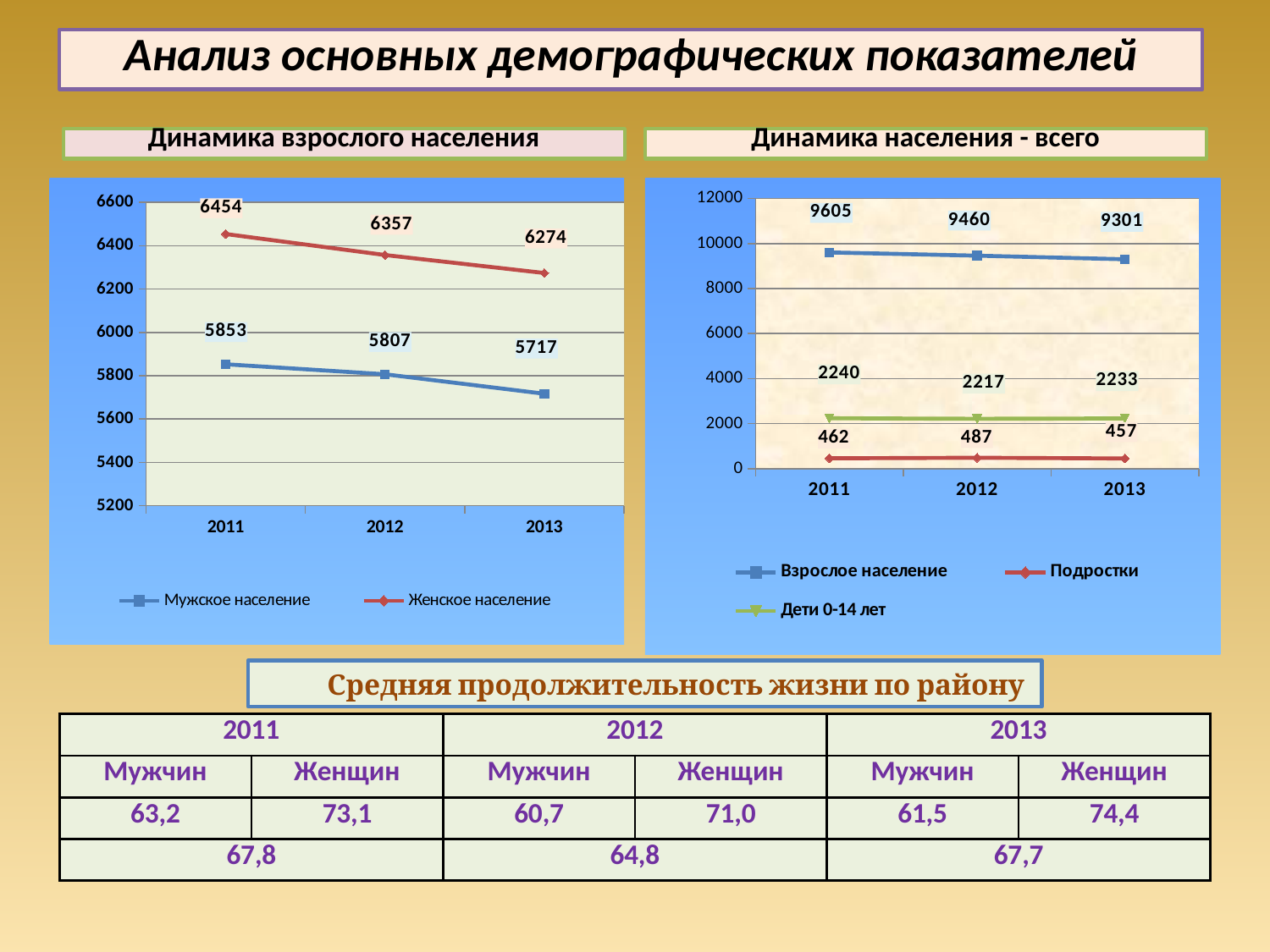

# Анализ основных демографических показателей
Динамика взрослого населения
Динамика населения - всего

### Chart

| Category | Мужское население  | Женское население  |
|---|---|---|
| 2011 | 5853.0 | 6454.0 |
| 2012 | 5807.0 | 6357.0 |
| 2013 | 5717.0 | 6274.0 |

### Chart

| Category | Взрослое население  | Подростки  | Дети 0-14 лет  |
|---|---|---|---|
| 2011 | 9605.0 | 462.0 | 2240.0 |
| 2012 | 9460.0 | 487.0 | 2217.0 |
| 2013 | 9301.0 | 457.0 | 2233.0 |
Средняя продолжительность жизни по району
| 2011 |  | 2012 |  | 2013 |  |
| --- | --- | --- | --- | --- | --- |
| Мужчин | Женщин | Мужчин | Женщин | Мужчин | Женщин |
| 63,2 | 73,1 | 60,7 | 71,0 | 61,5 | 74,4 |
| 67,8 |  | 64,8 |  | 67,7 |  |